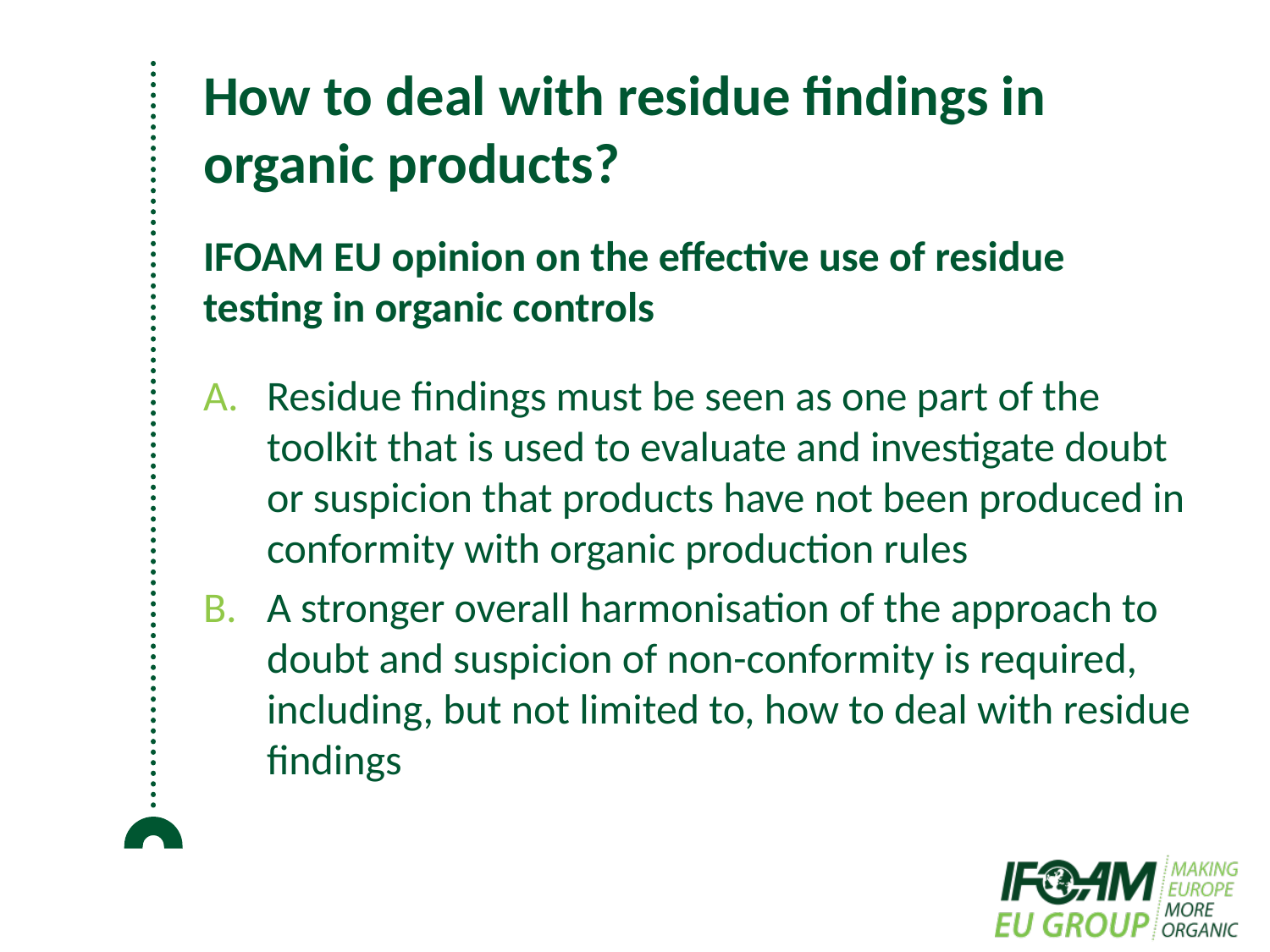

# How to deal with residue findings in organic products?
IFOAM EU opinion on the effective use of residue testing in organic controls

Residue findings must be seen as one part of the toolkit that is used to evaluate and investigate doubt or suspicion that products have not been produced in conformity with organic production rules
A stronger overall harmonisation of the approach to doubt and suspicion of non-conformity is required, including, but not limited to, how to deal with residue findings